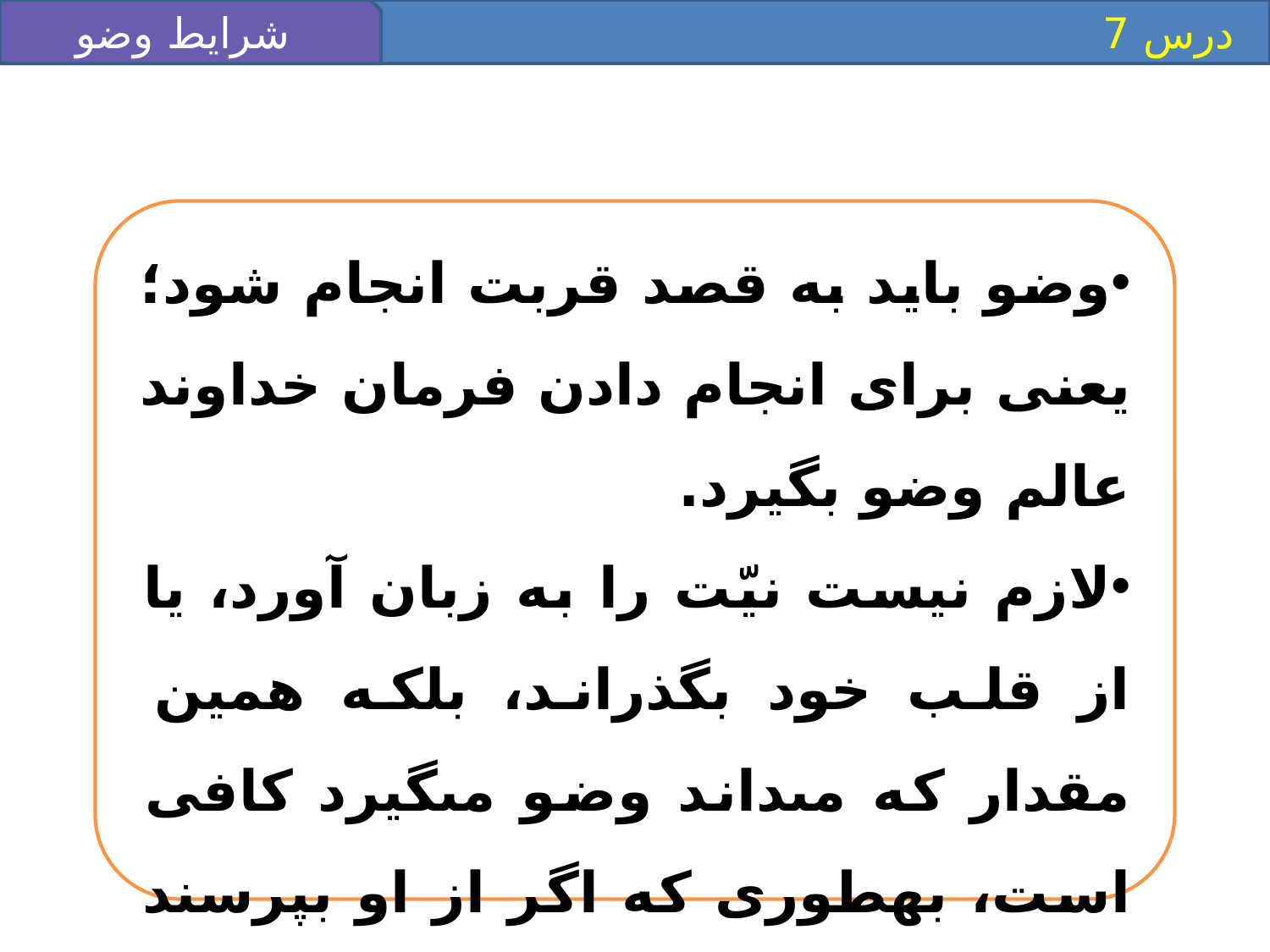

شرايط وضو
 درس 7

وضو بايد به قصد قربت انجام شود؛ يعنى براى انجام دادن فرمان خداوند عالم وضو بگيرد.
لازم نيست نيّت را به زبان آورد، يا از قلب خود بگذراند، بلكه همين مقدار كه مى‏داند وضو مى‏گيرد كافى است، به‏طورى كه اگر از او بپرسند چه كار مى‏كنى؟ بگويد: وضو مى‏گيرم.